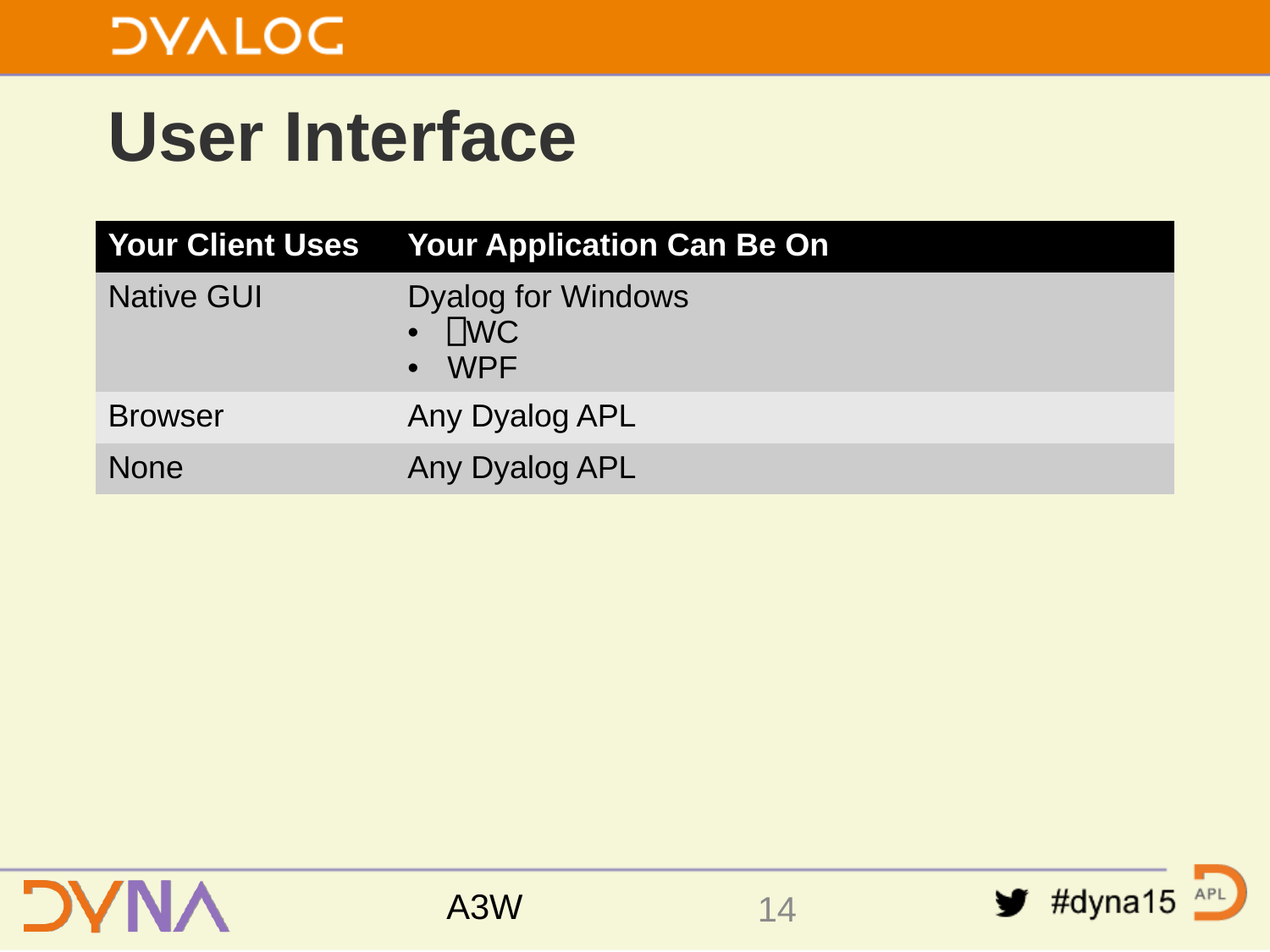

# User Interface
| Your Client Uses | Your Application Can Be On |
| --- | --- |
| Native GUI | Dyalog for Windows ⎕WC WPF |
| Browser | Any Dyalog APL |
| None | Any Dyalog APL |
14
A3W